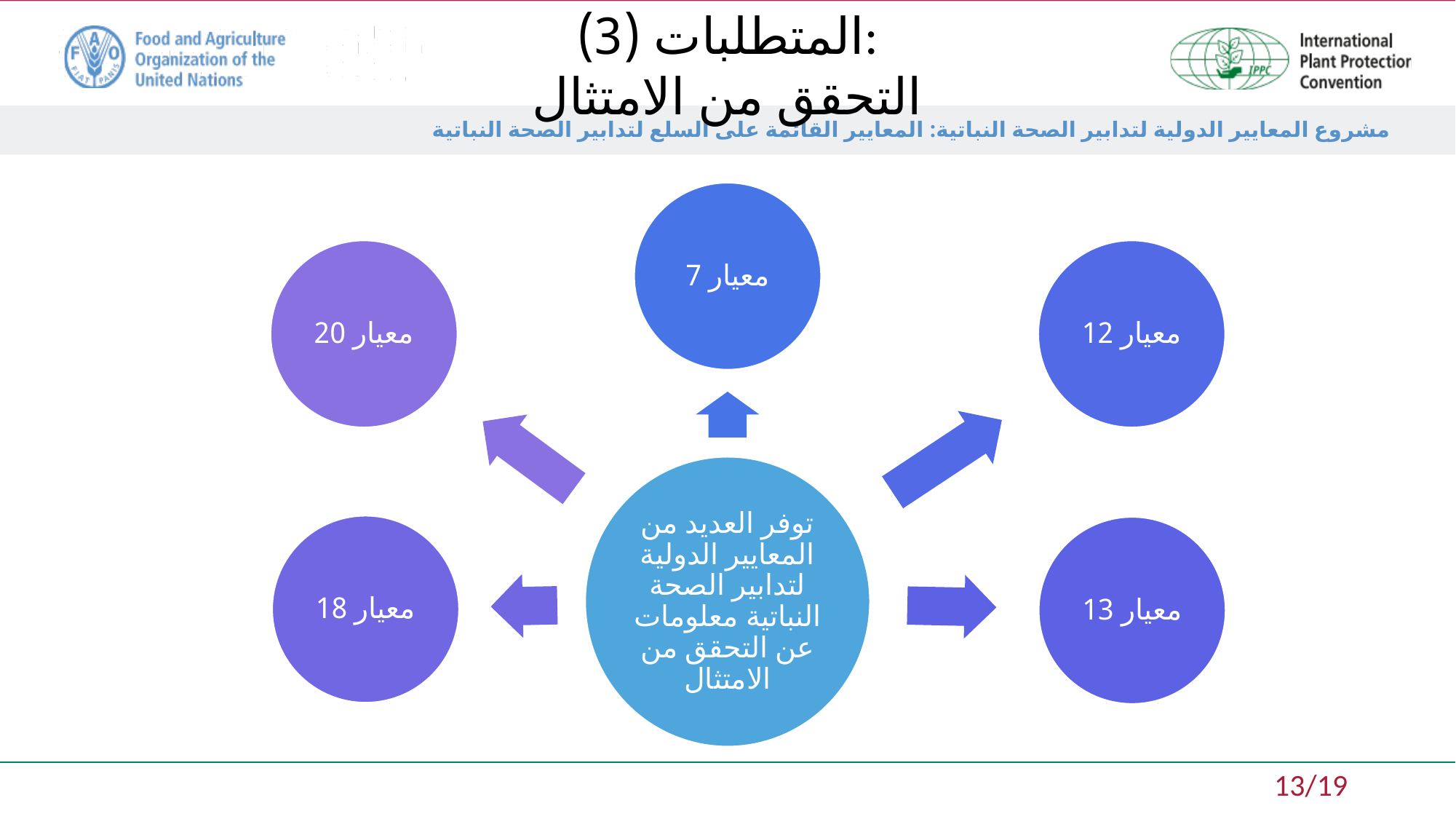

المتطلبات (3):
التحقق من الامتثال
توفر العديد من المعايير الدولية لتدابير الصحة النباتية معلومات عن التحقق من الامتثال

معيار 7

معيار 12

معيار 13

معيار 18

معيار 20